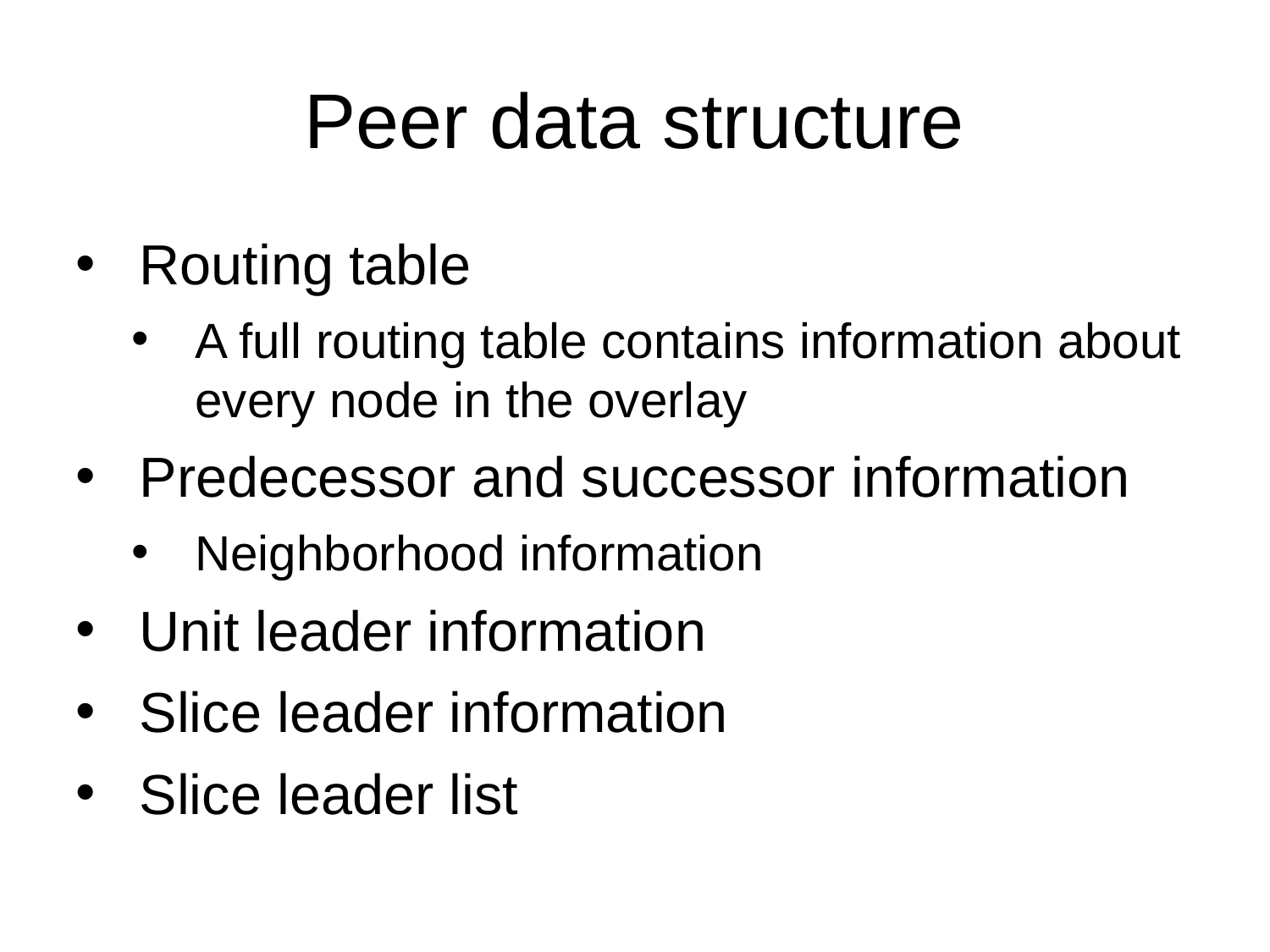

# Peer data structure
Routing table
A full routing table contains information about every node in the overlay
Predecessor and successor information
Neighborhood information
Unit leader information
Slice leader information
Slice leader list